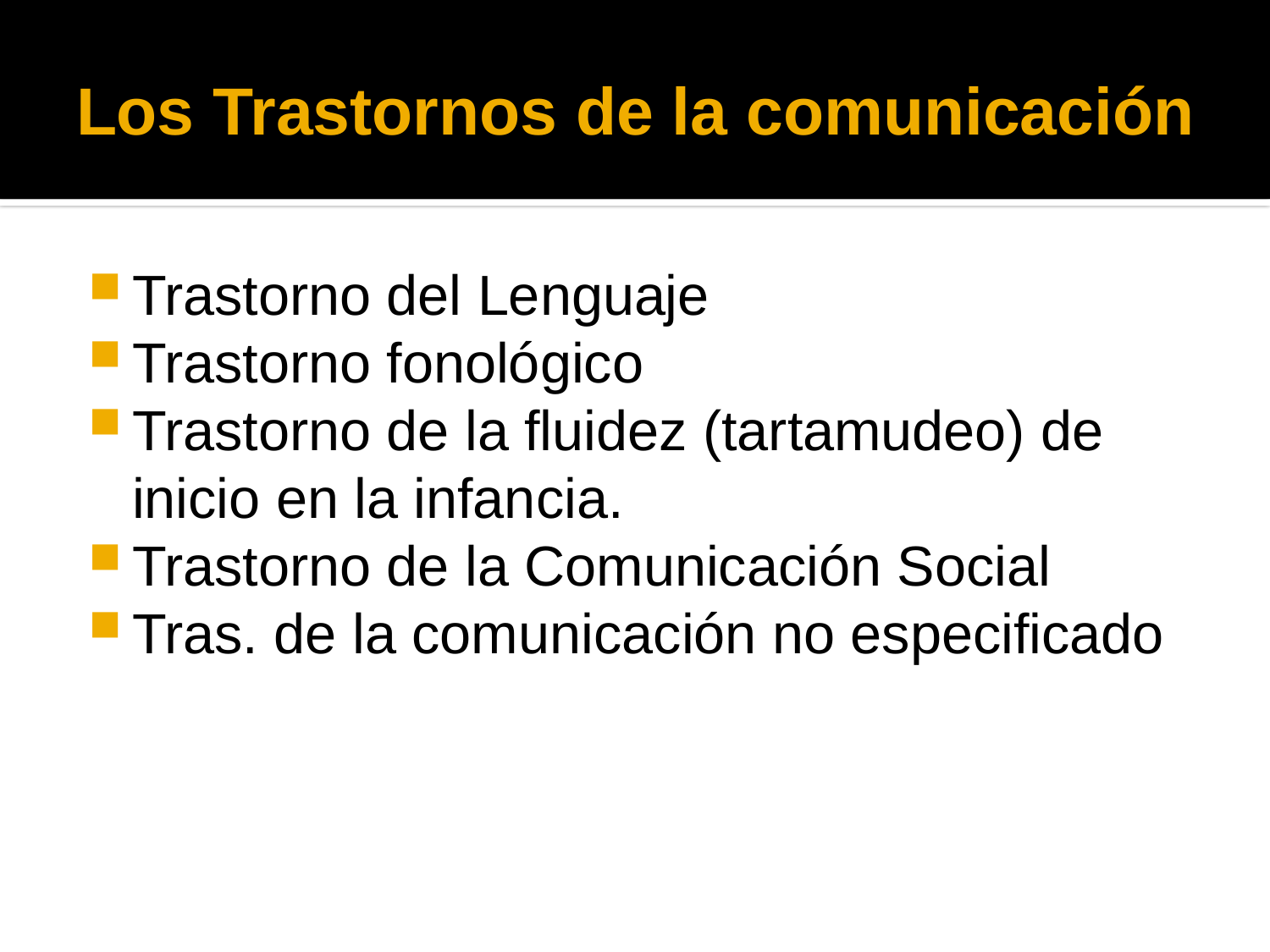

# Los Trastornos de la comunicación
Trastorno del Lenguaje
Trastorno fonológico
Trastorno de la fluidez (tartamudeo) de inicio en la infancia.
Trastorno de la Comunicación Social
Tras. de la comunicación no especificado